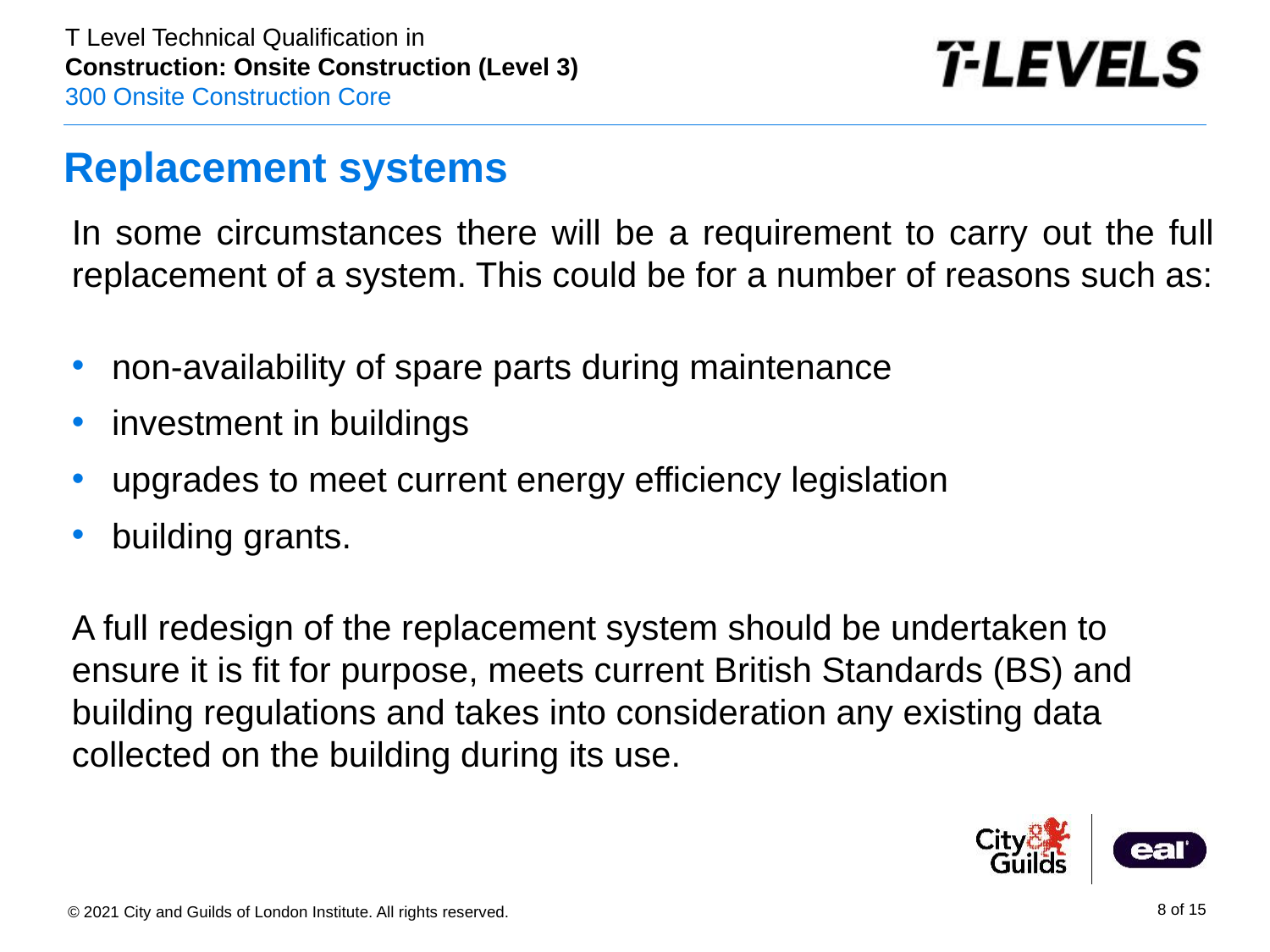

# Replacement systems
In some circumstances there will be a requirement to carry out the full replacement of a system. This could be for a number of reasons such as:

non-availability of spare parts during maintenance
investment in buildings
upgrades to meet current energy efficiency legislation
building grants.

A full redesign of the replacement system should be undertaken to ensure it is fit for purpose, meets current British Standards (BS) and building regulations and takes into consideration any existing data collected on the building during its use.